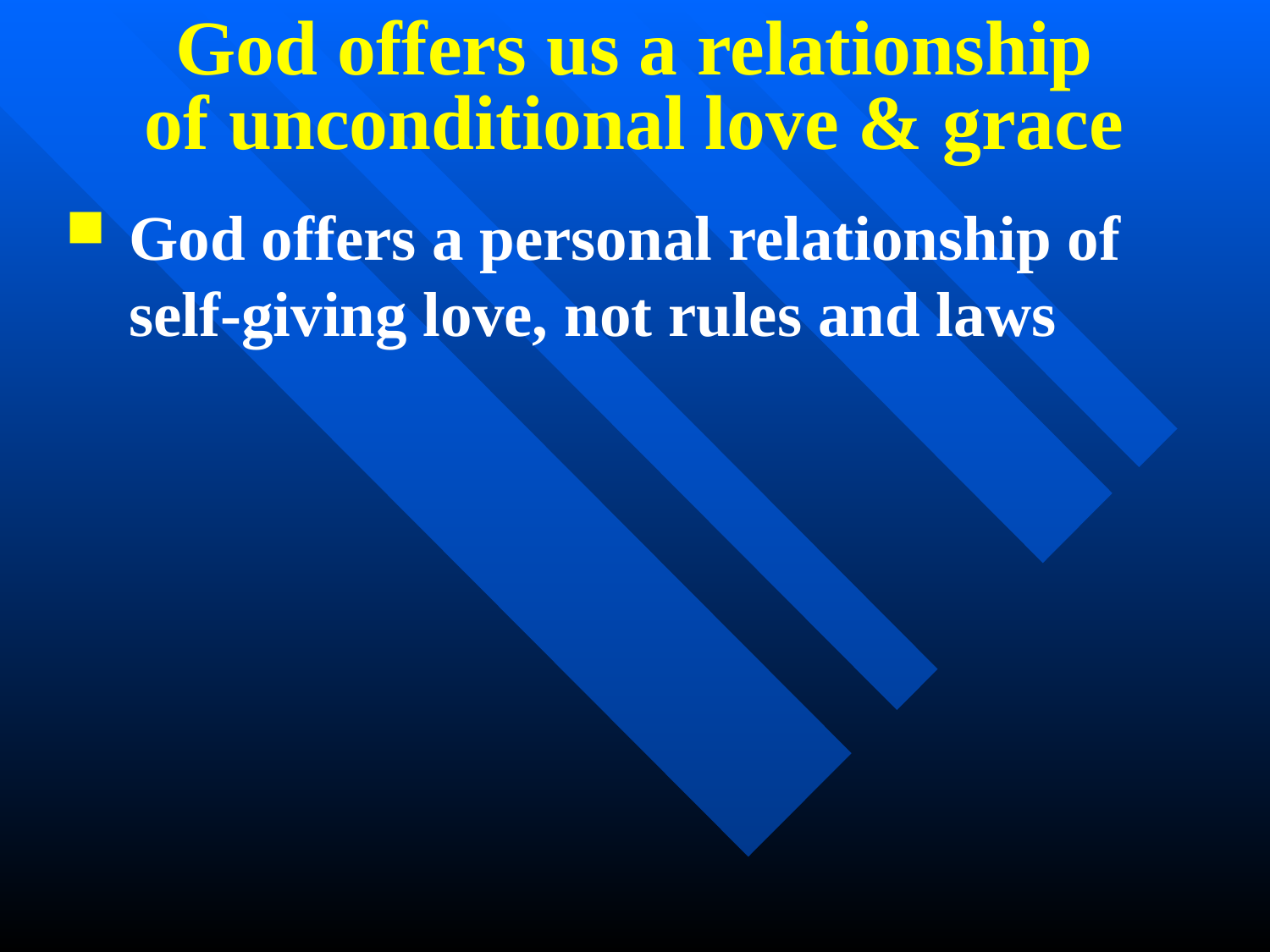

God offers us a relationship
of unconditional love & grace
God offers a personal relationship of self-giving love, not rules and laws